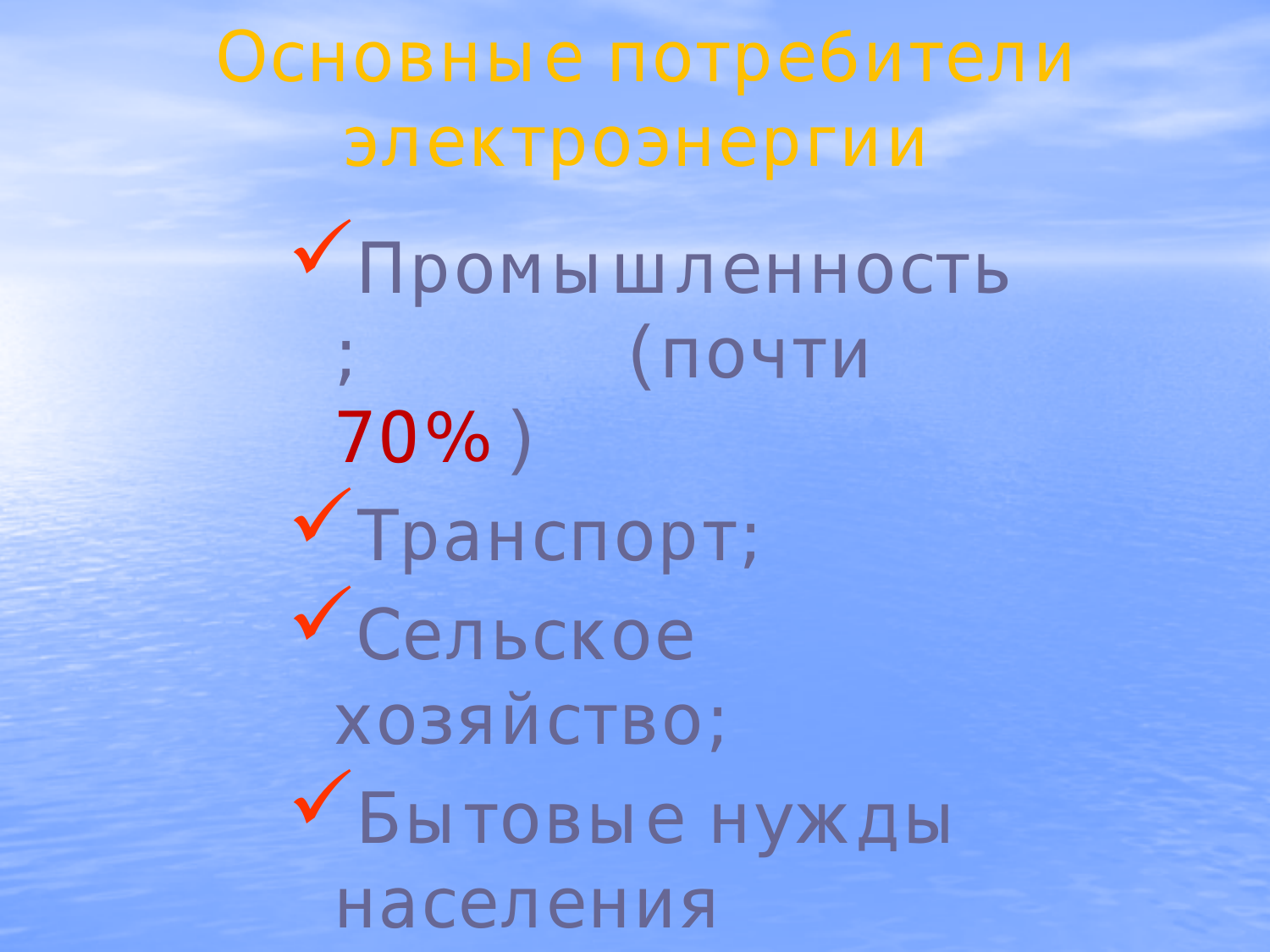

# Основные потребители электроэнергии
Промышленность ;             (почти 70%)
Транспорт;
Сельское хозяйство;
Бытовые нужды населения